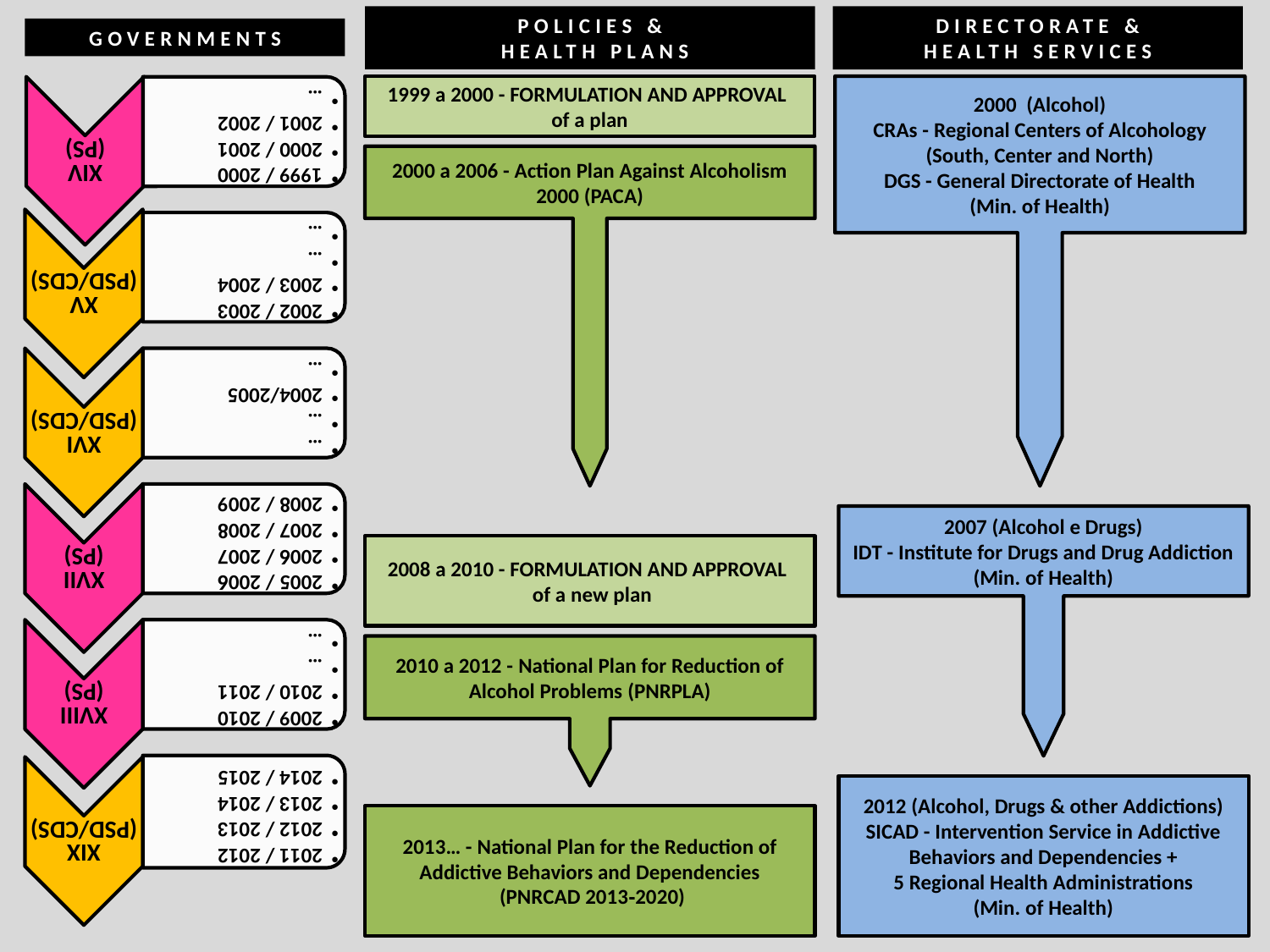

GOVERNMENTS
POLICIES &
 HEALTH PLANS
 DIRECTORATE &
HEALTH SERVICES
XIV
(PS)
1999 / 2000
2000 / 2001
2001 / 2002
…
XV
(PSD/CDS)
2002 / 2003
2003 / 2004
…
…
XVI
(PSD/CDS)
…
…
2004/2005
…
XVII
(PS)
2005 / 2006
2006 / 2007
2007 / 2008
2008 / 2009
XVIII
(PS)
2009 / 2010
2010 / 2011
…
…
XIX
(PSD/CDS)
2011 / 2012
2012 / 2013
2013 / 2014
2014 / 2015
2000  (Alcohol)
CRAs - Regional Centers of Alcohology
(South, Center and North)
DGS - General Directorate of Health
(Min. of Health)
1999 a 2000 - FORMULATION AND APPROVAL
of a plan
2000 a 2006 - Action Plan Against Alcoholism 2000 (PACA)

2007 (Alcohol e Drugs)
IDT - Institute for Drugs and Drug Addiction
(Min. of Health)
2008 a 2010 - FORMULATION AND APPROVAL
 of a new plan
2010 a 2012 - National Plan for Reduction of Alcohol Problems (PNRPLA)
2012 (Alcohol, Drugs & other Addictions)
SICAD - Intervention Service in Addictive Behaviors and Dependencies +
5 Regional Health Administrations
(Min. of Health)
2013… - National Plan for the Reduction of Addictive Behaviors and Dependencies
 (PNRCAD 2013‐2020)